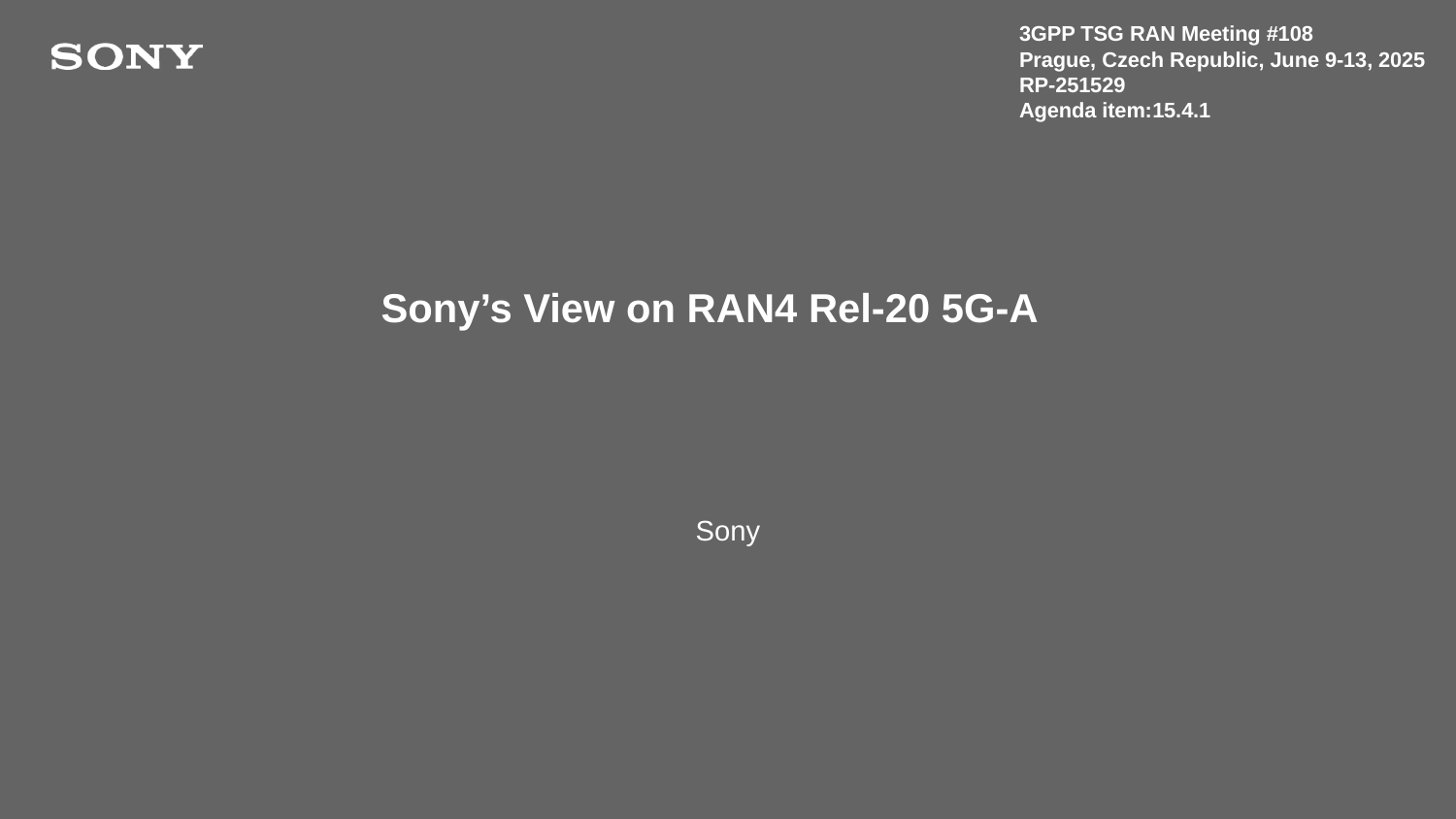

3GPP TSG RAN Meeting #108
Prague, Czech Republic, June 9-13, 2025
RP-251529
Agenda item:15.4.1

Sony’s View on RAN4 Rel-20 5G-A
Sony